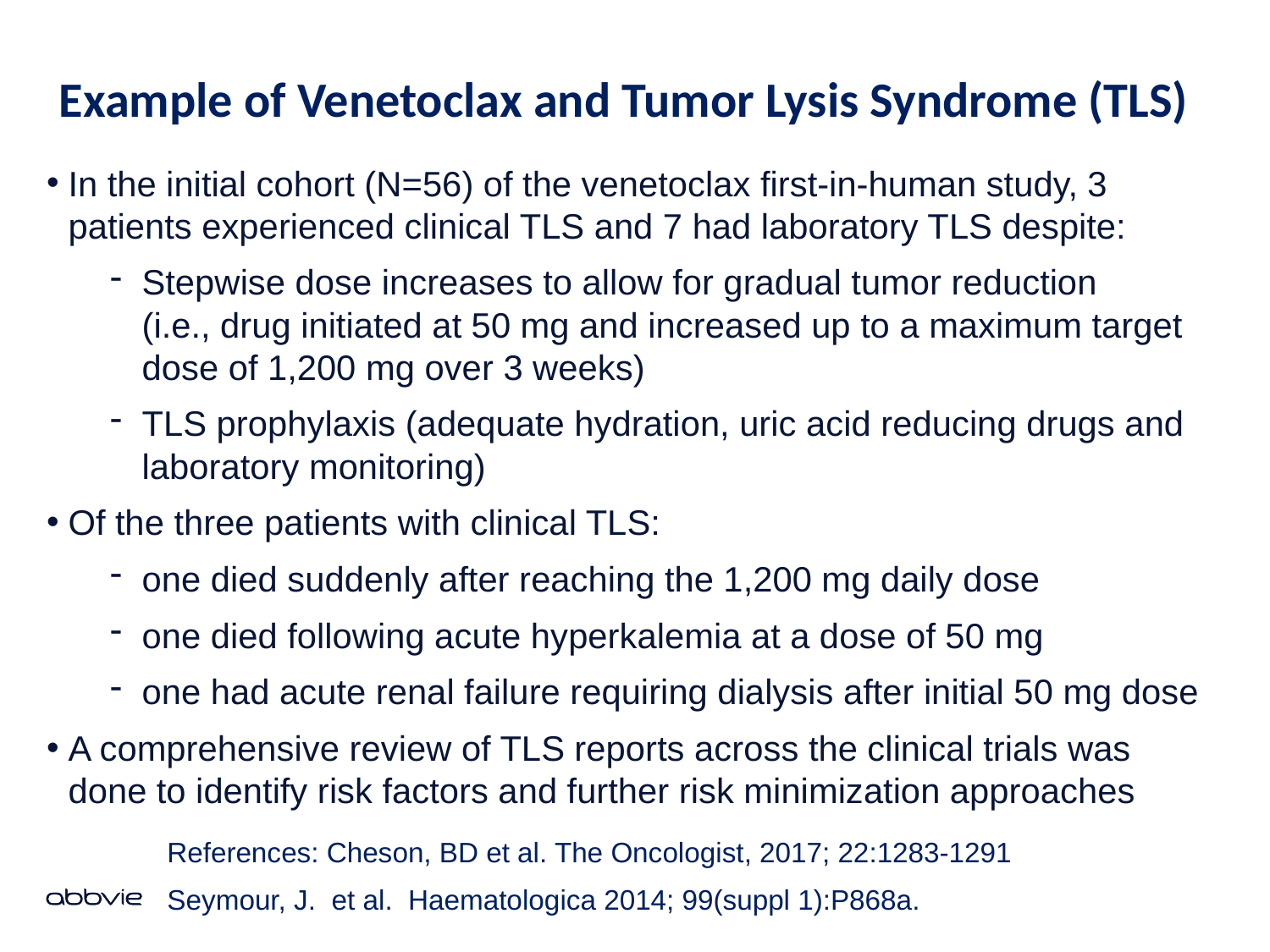

Example of Venetoclax and Tumor Lysis Syndrome (TLS)

In the initial cohort (N=56) of the venetoclax first-in-human study, 3 patients experienced clinical TLS and 7 had laboratory TLS despite:
Stepwise dose increases to allow for gradual tumor reduction           (i.e., drug initiated at 50 mg and increased up to a maximum target dose of 1,200 mg over 3 weeks)
TLS prophylaxis (adequate hydration, uric acid reducing drugs and laboratory monitoring)
Of the three patients with clinical TLS:
one died suddenly after reaching the 1,200 mg daily dose
one died following acute hyperkalemia at a dose of 50 mg
one had acute renal failure requiring dialysis after initial 50 mg dose
A comprehensive review of TLS reports across the clinical trials was done to identify risk factors and further risk minimization approaches
References: Cheson, BD et al. The Oncologist, 2017; 22:1283-1291
Seymour, J.  et al.  Haematologica 2014; 99(suppl 1):P868a.